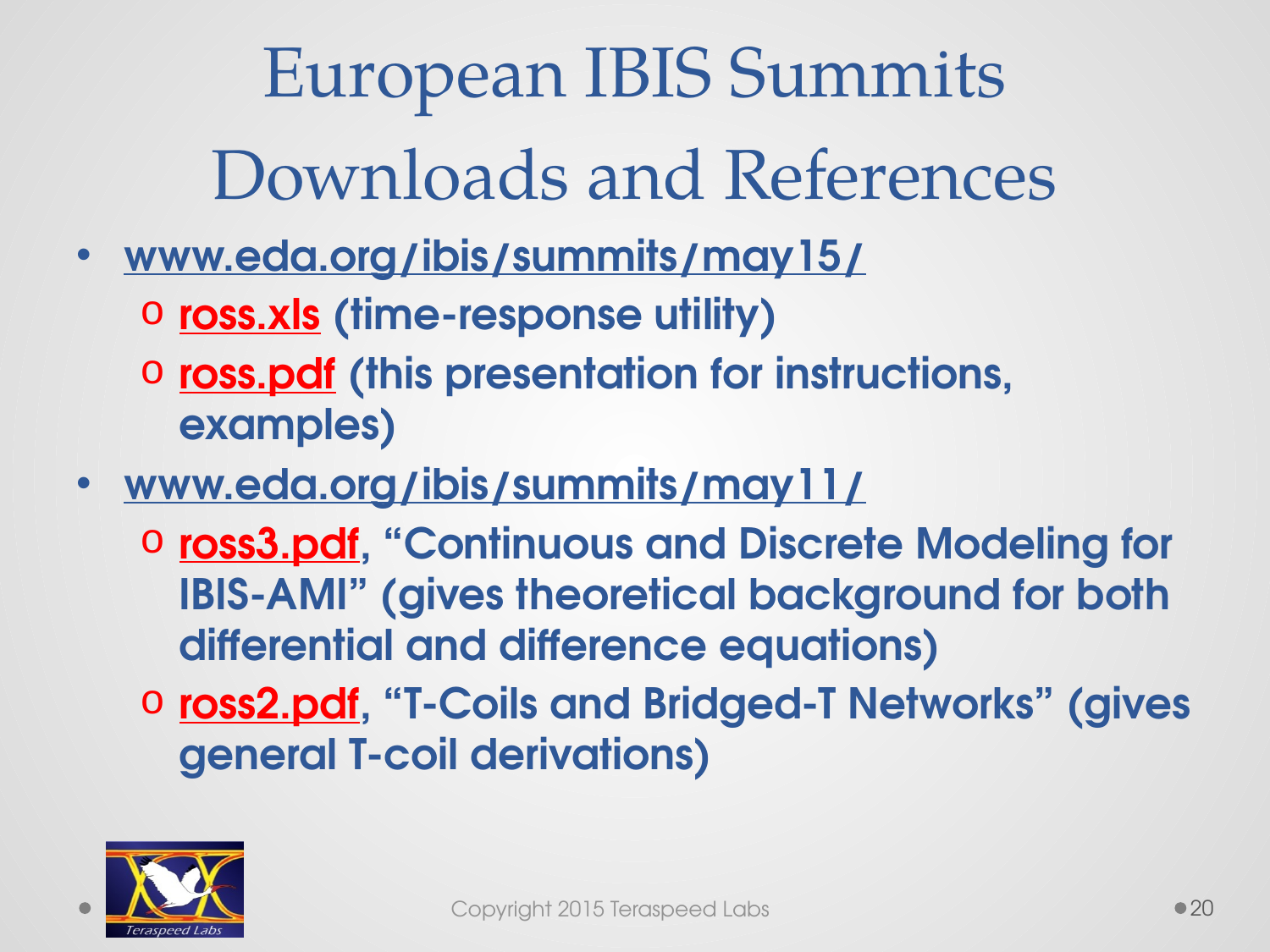

# European IBIS Summits Downloads and References
www.eda.org/ibis/summits/may15/
ross.xls (time-response utility)
ross.pdf (this presentation for instructions, examples)
www.eda.org/ibis/summits/may11/
ross3.pdf, “Continuous and Discrete Modeling for IBIS-AMI” (gives theoretical background for both differential and difference equations)
ross2.pdf, “T-Coils and Bridged-T Networks” (gives general T-coil derivations)

20
Copyright 2015 Teraspeed Labs